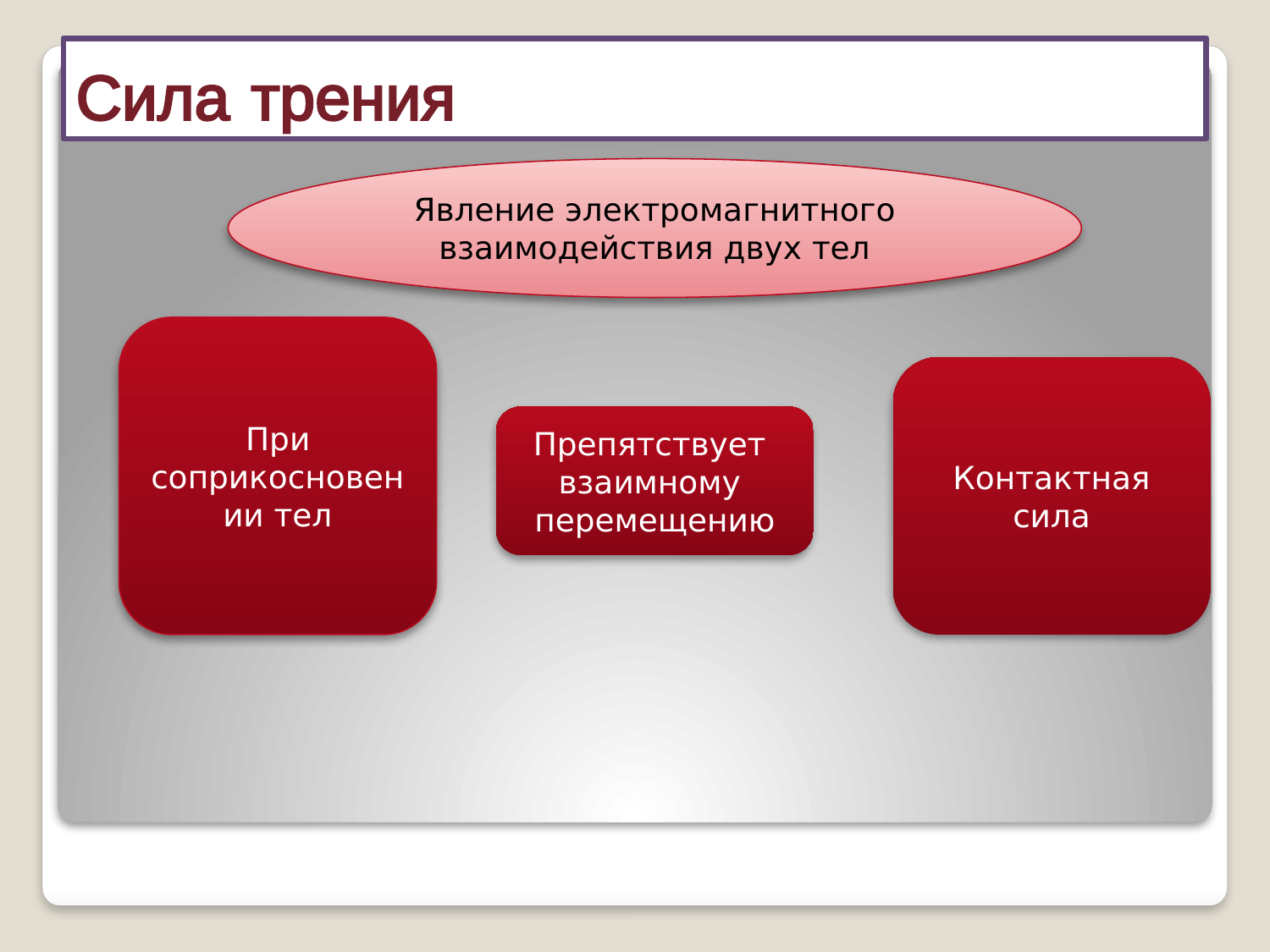

# Сила трения

Явление электромагнитного взаимодействия двух тел
При соприкосновении тел
Контактная сила
Препятствует  взаимному  перемещению